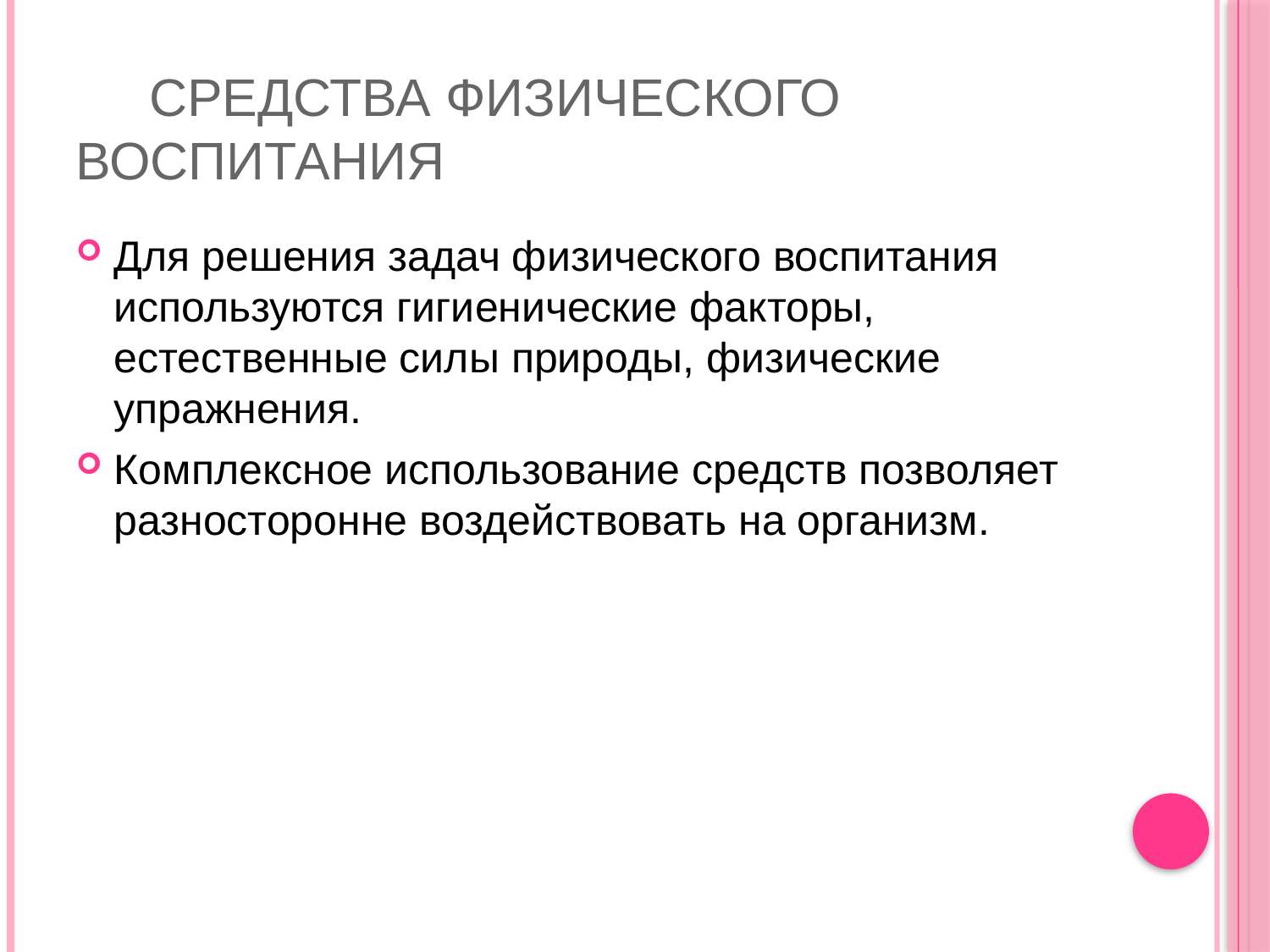

# Средства физического воспитания
Для решения задач физического воспитания используются гигиенические факторы, естественные силы природы, физические упражнения.
Комплексное использование средств позволяет разносторонне воздействовать на организм.